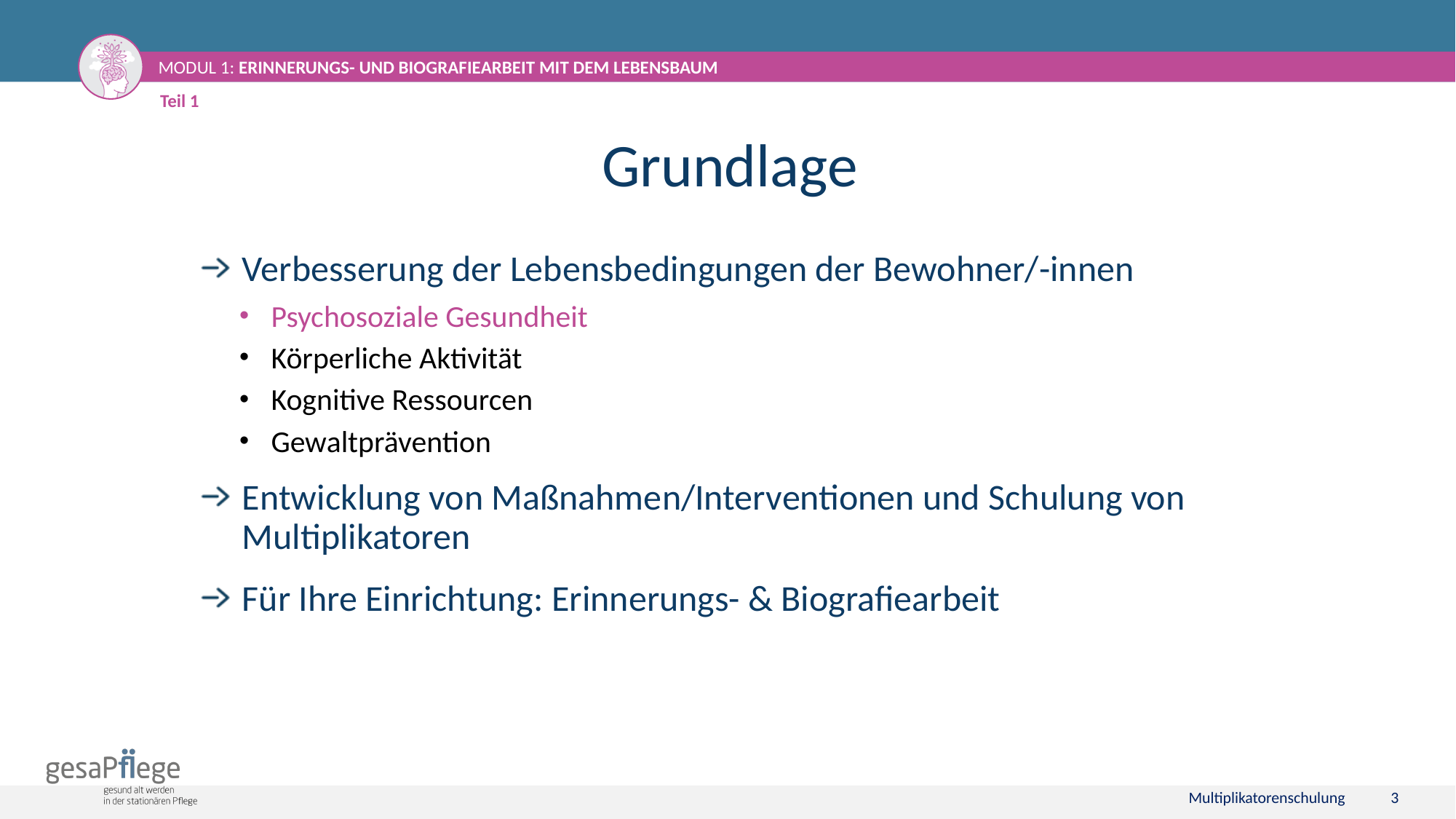

Teil 1
# Grundlage
Verbesserung der Lebensbedingungen der Bewohner/-innen
Psychosoziale Gesundheit
Körperliche Aktivität
Kognitive Ressourcen
Gewaltprävention
Entwicklung von Maßnahmen/Interventionen und Schulung von Multiplikatoren
Für Ihre Einrichtung: Erinnerungs- & Biografiearbeit

Multiplikatorenschulung
3